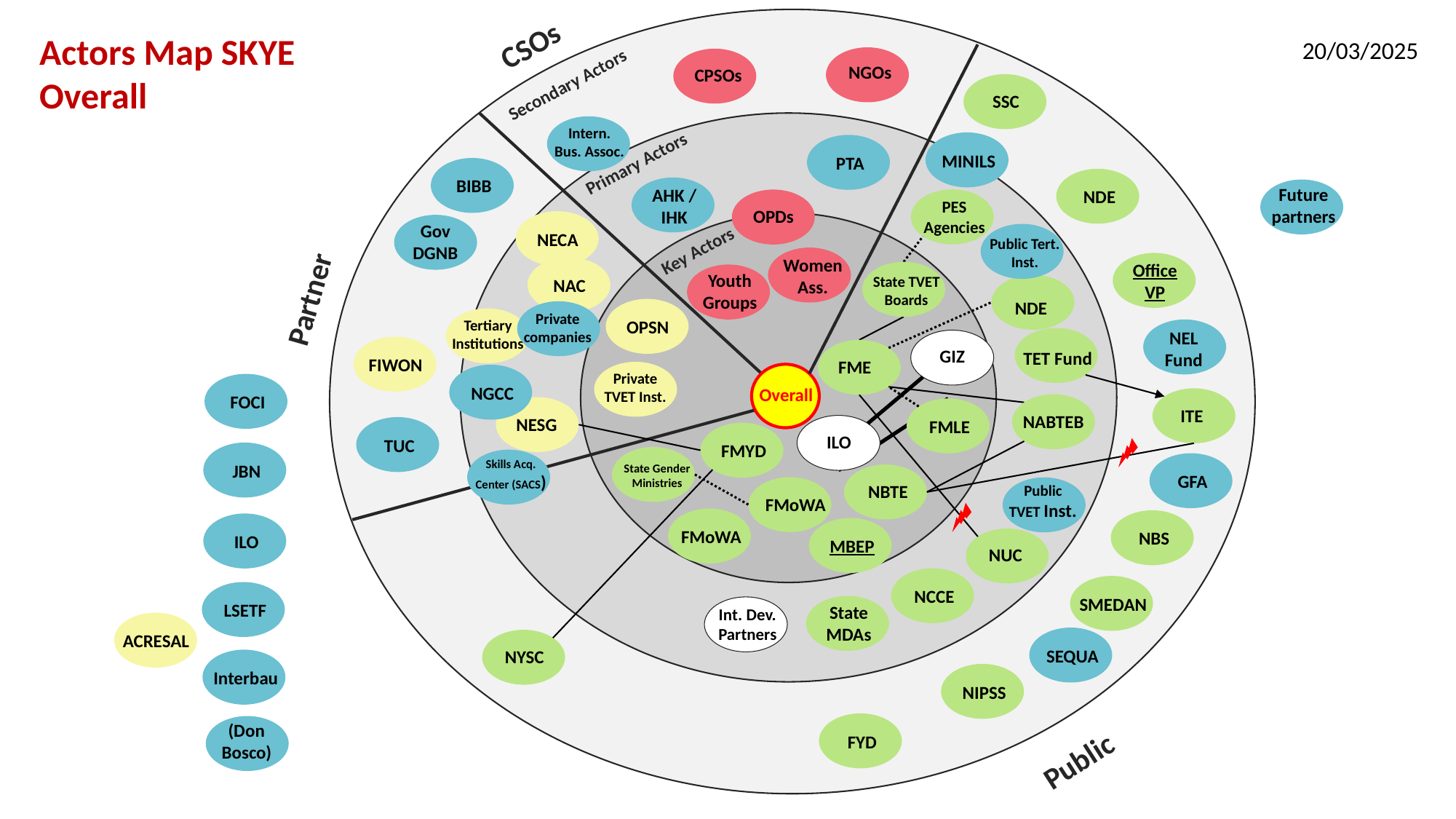

CSOs
Actors Map SKYE Overall
20/03/2025

NGOs
CPSOs
Secondary Actors

SSC

Intern. Bus. Assoc.

MINILS
Primary Actors
PTA

BIBB

Future partners
AHK / IHK

NDE

PES Agencies
OPDs

Gov DGNB

NECA

Public Tert. Inst.
Key Actors

Women Ass.

Office VP

Partner

Youth Groups

State TVET Boards
NAC

NDE

Private companies

Tertiary Institutions
OPSN

NEL Fund

GIZ

TET Fund
FIWON
FME

Private TVET Inst.

NGCC
Overall
FOCI

ITE
NABTEB
NESG
FMLE

ILO
TUC
FMYD

Skills Acq. Center (SACS)

JBN
State Gender Ministries

GFA
NBTE
Public TVET Inst.

FMoWA

FMoWA
NBS
ILO

MBEP
NUC

NCCE

SMEDAN
LSETF
State MDAs

Int. Dev. Partners

ACRESAL

SEQUA
NYSC

Interbau

NIPSS

(Don Bosco)

FYD
Public